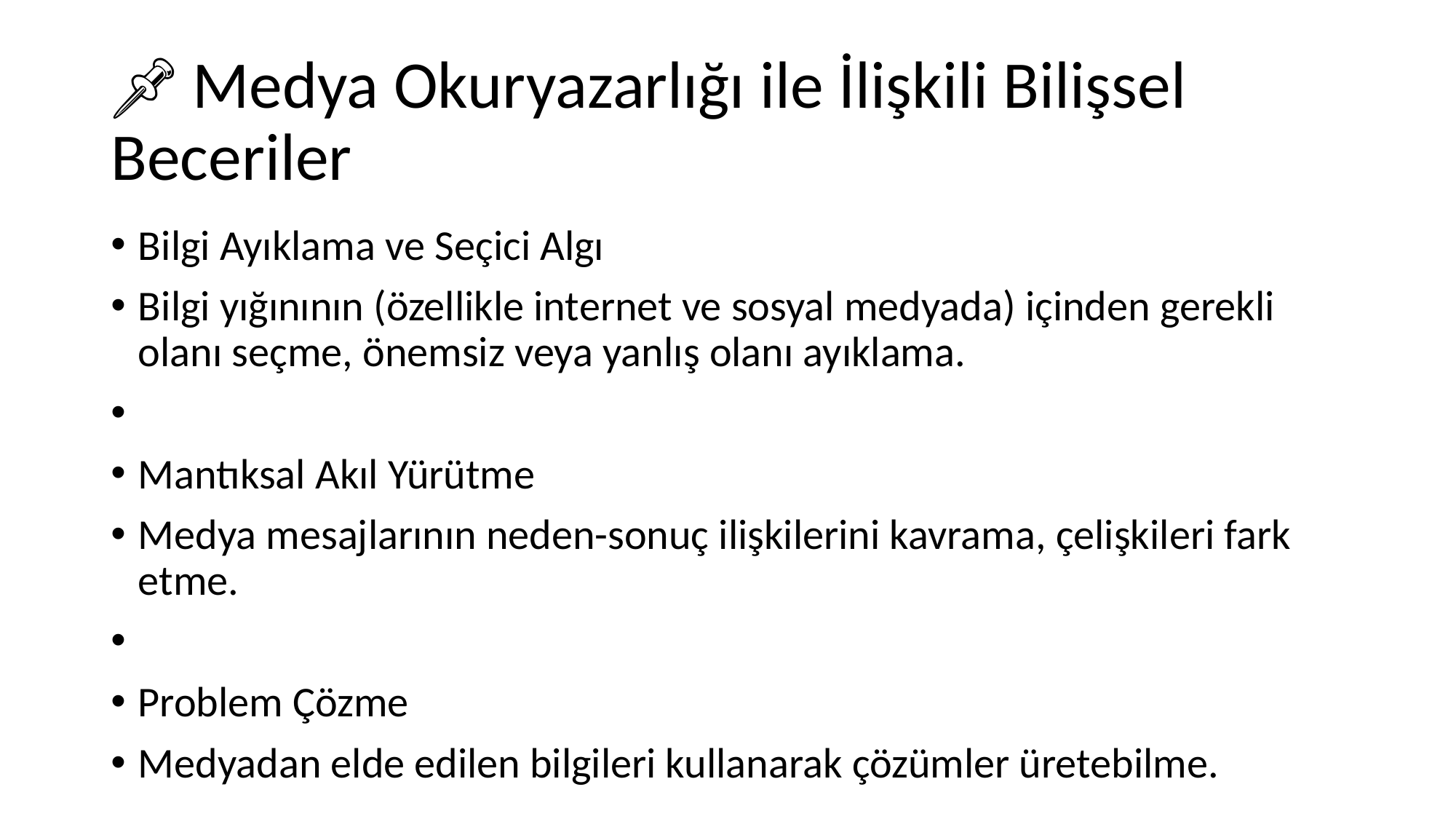

# 📌 Medya Okuryazarlığı ile İlişkili Bilişsel Beceriler
Bilgi Ayıklama ve Seçici Algı
Bilgi yığınının (özellikle internet ve sosyal medyada) içinden gerekli olanı seçme, önemsiz veya yanlış olanı ayıklama.

Mantıksal Akıl Yürütme
Medya mesajlarının neden-sonuç ilişkilerini kavrama, çelişkileri fark etme.

Problem Çözme
Medyadan elde edilen bilgileri kullanarak çözümler üretebilme.